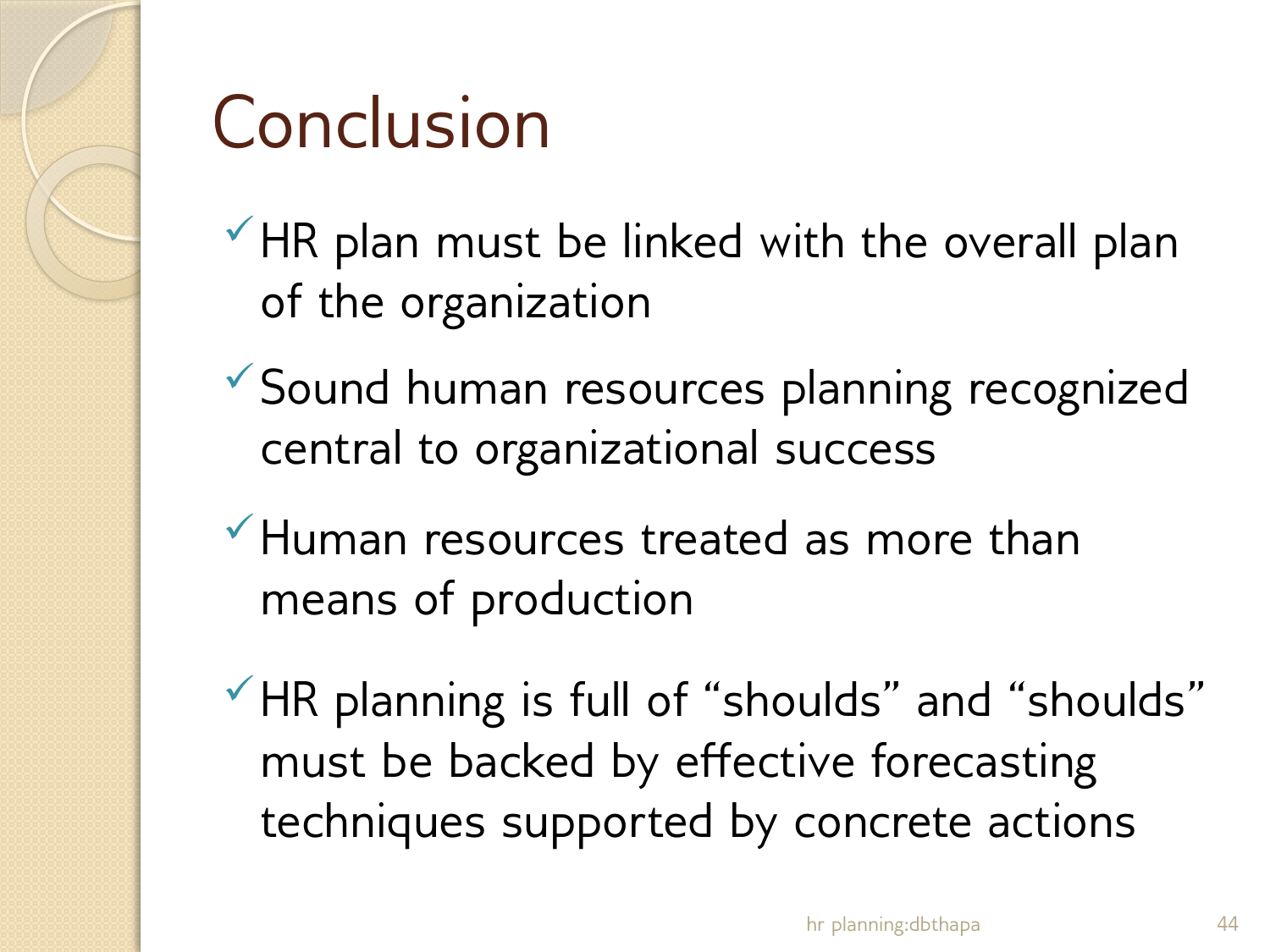

# Conclusion
HR plan must be linked with the overall plan of the organization

Sound human resources planning recognized central to organizational success

Human resources treated as more than means of production

HR planning is full of “shoulds” and “shoulds” must be backed by effective forecasting techniques supported by concrete actions
hr planning:dbthapa
44